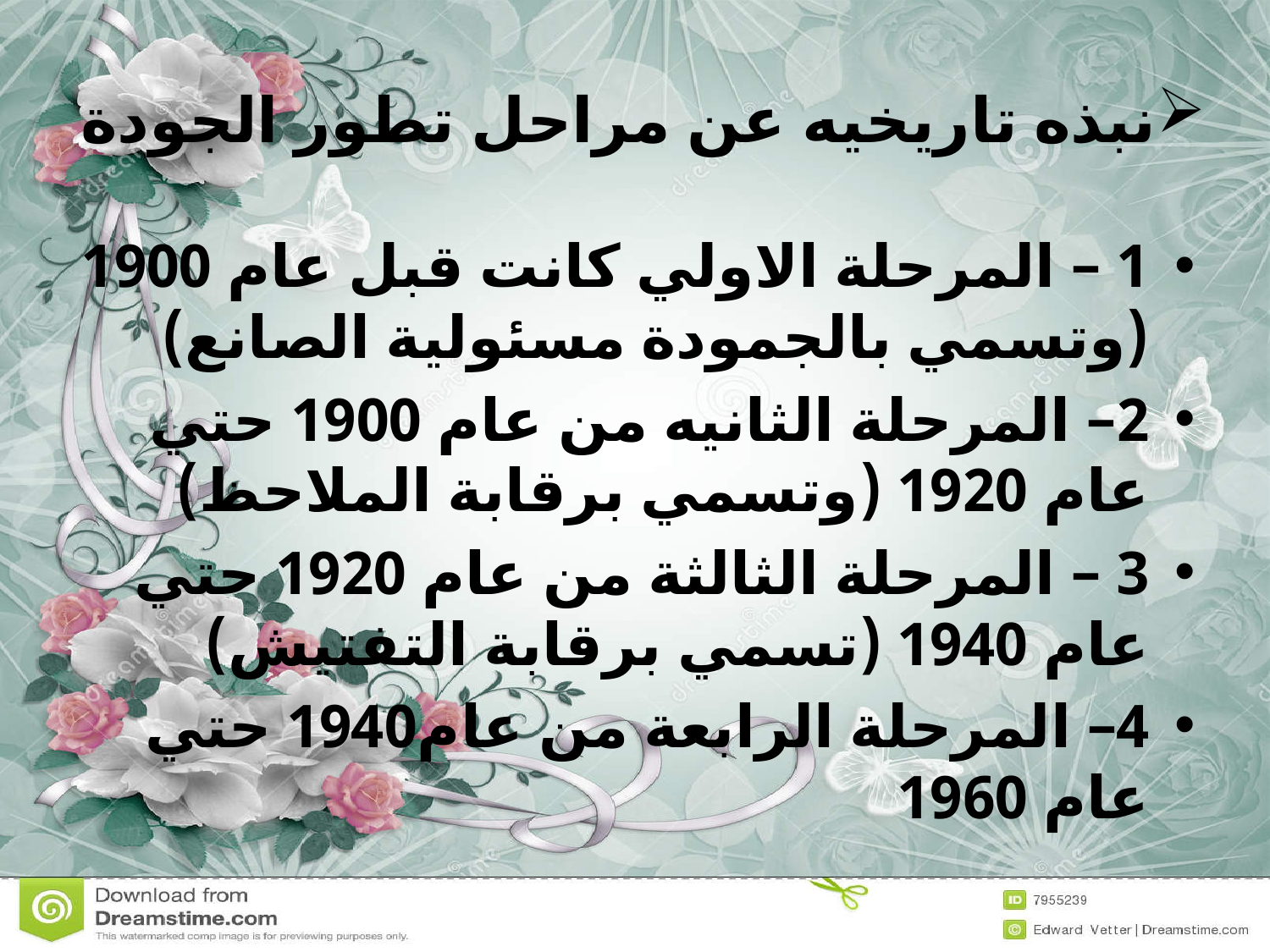

# نبذه تاريخيه عن مراحل تطور الجودة
1 – المرحلة الاولي كانت قبل عام 1900 (وتسمي بالجمودة مسئولية الصانع)
2– المرحلة الثانيه من عام 1900 حتي عام 1920 (وتسمي برقابة الملاحظ)
3 – المرحلة الثالثة من عام 1920 حتي عام 1940 (تسمي برقابة التفتيش)
4– المرحلة الرابعة من عام1940 حتي عام 1960